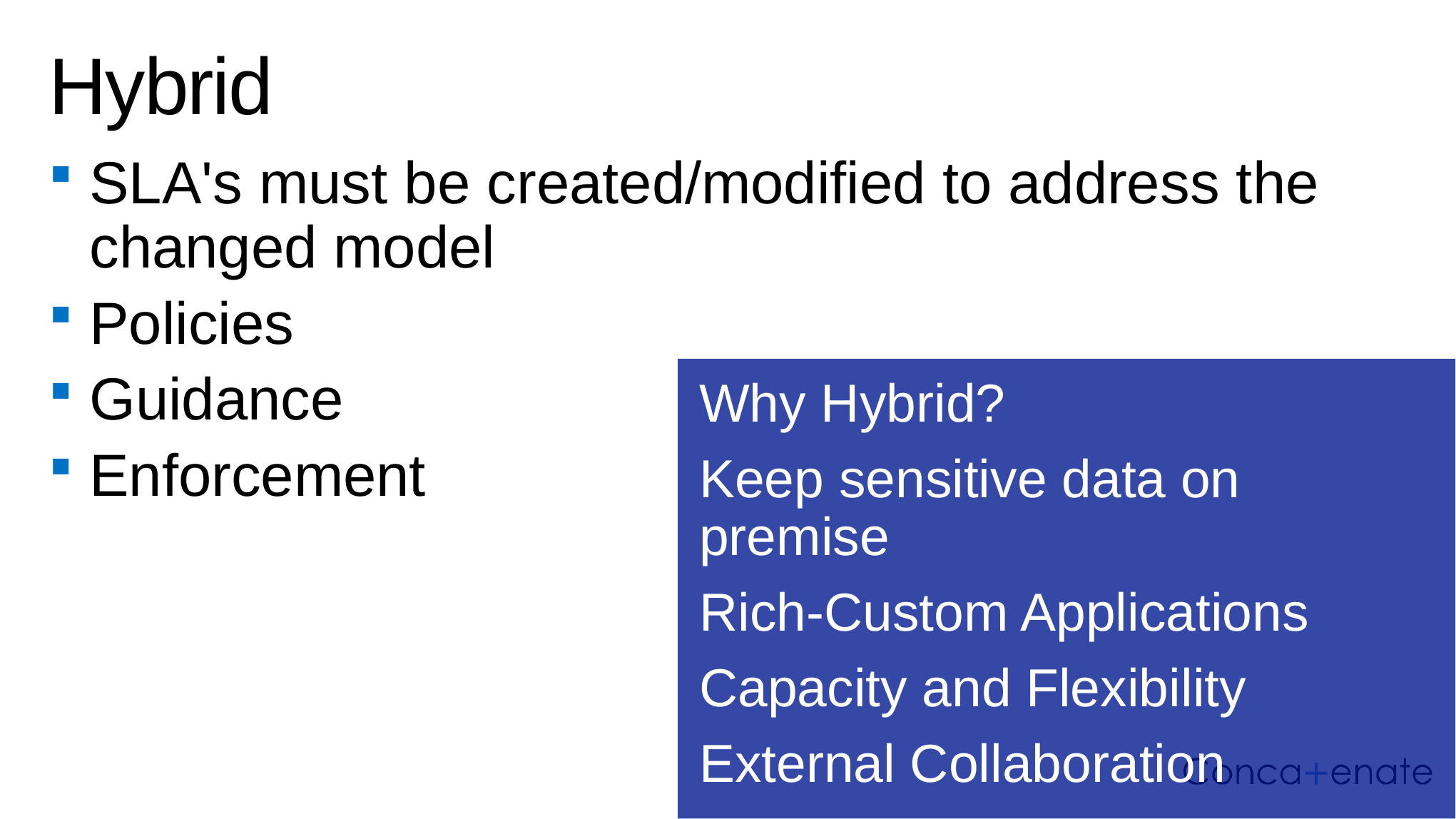

# Hybrid
SLA's must be created/modified to address the changed model
Policies
Guidance
Enforcement
Why Hybrid?
Keep sensitive data on premise
Rich-Custom Applications
Capacity and Flexibility
External Collaboration